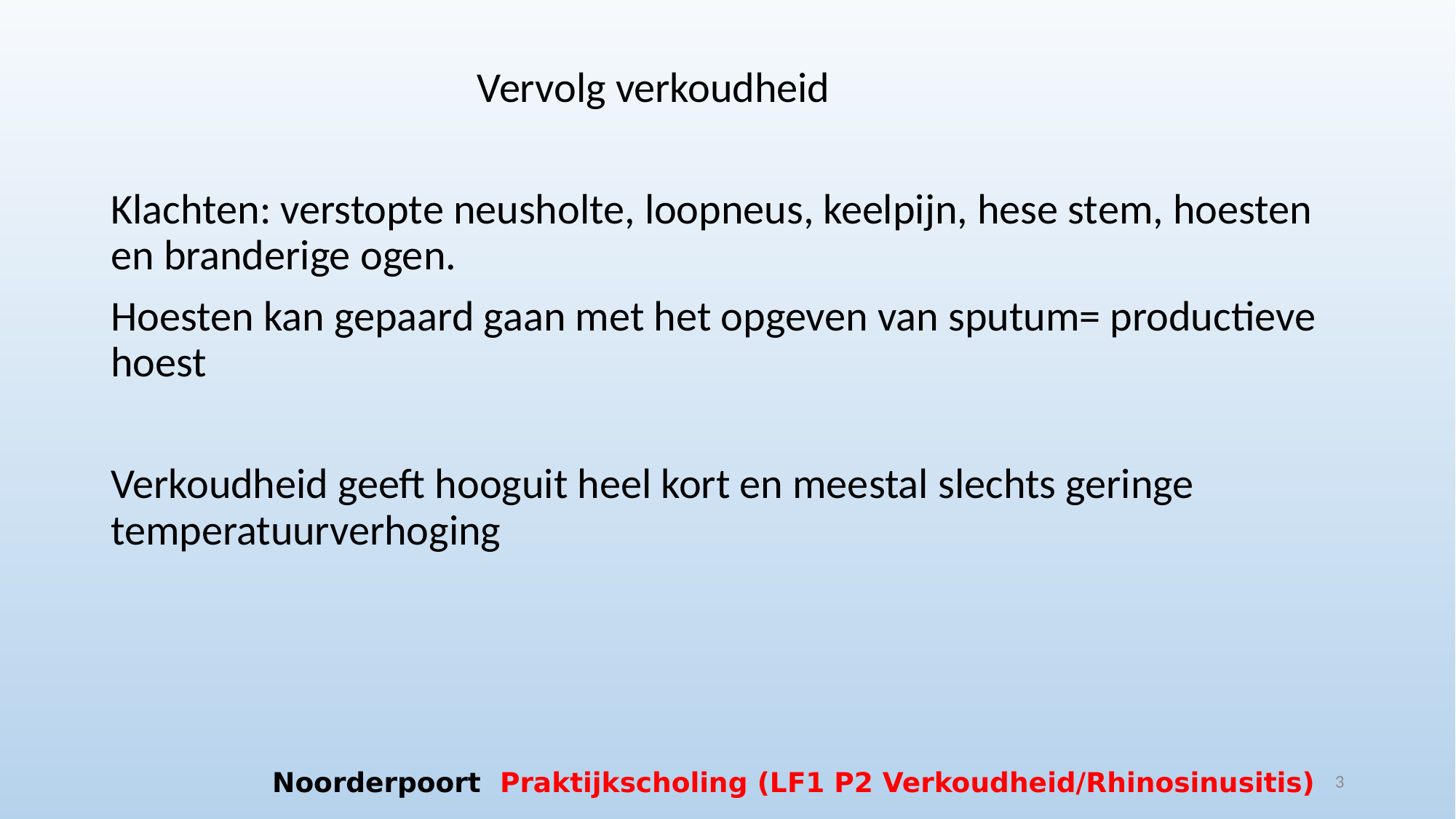

Vervolg verkoudheid

Klachten: verstopte neusholte, loopneus, keelpijn, hese stem, hoesten en branderige ogen.
Hoesten kan gepaard gaan met het opgeven van sputum= productieve hoest

Verkoudheid geeft hooguit heel kort en meestal slechts geringe temperatuurverhoging
3
Noorderpoort  Praktijkscholing (LF1 P2 Verkoudheid/Rhinosinusitis)